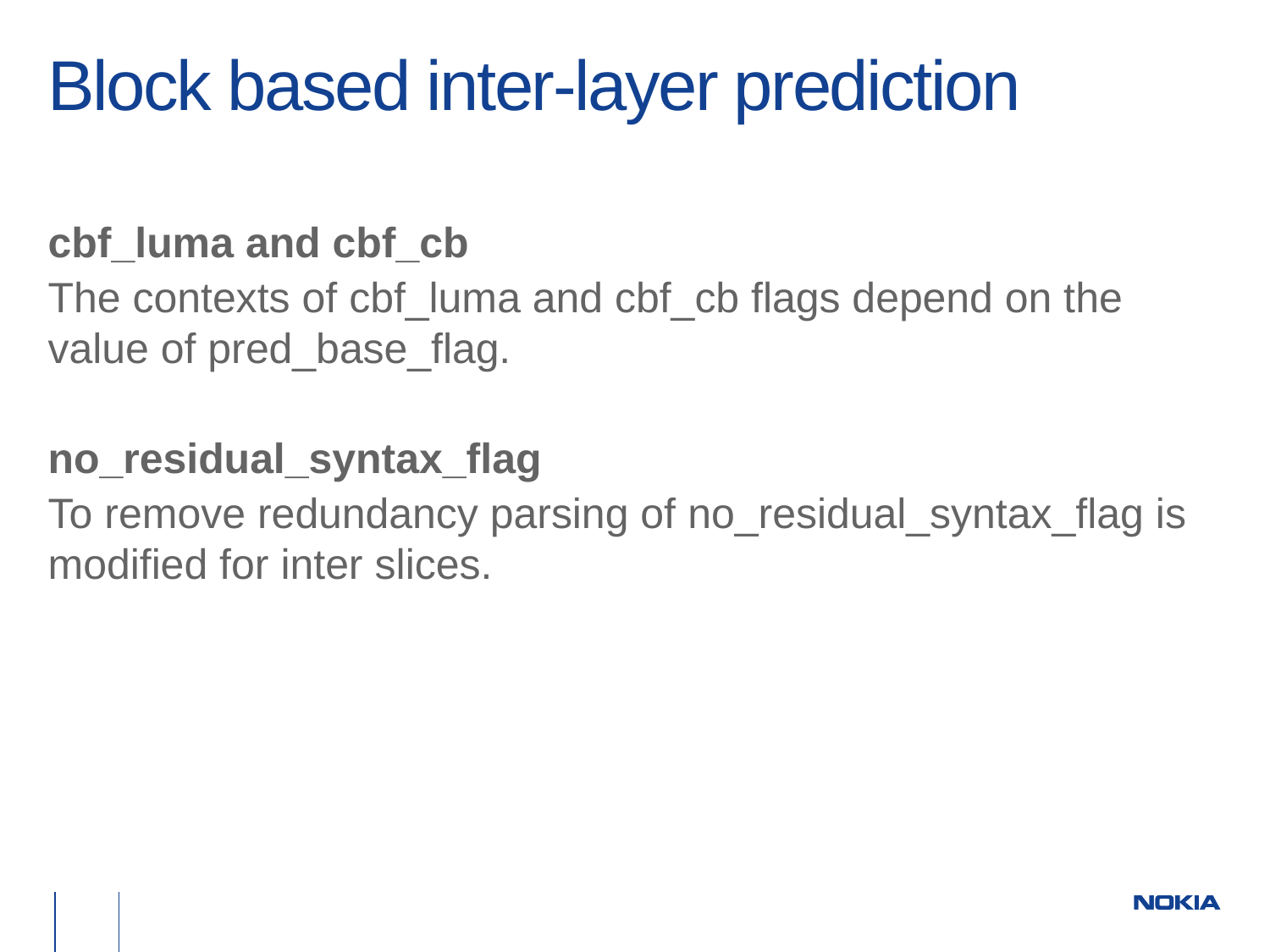

# Block based inter-layer prediction
cbf_luma and cbf_cb
The contexts of cbf_luma and cbf_cb flags depend on the value of pred_base_flag.

no_residual_syntax_flag
To remove redundancy parsing of no_residual_syntax_flag is modified for inter slices.